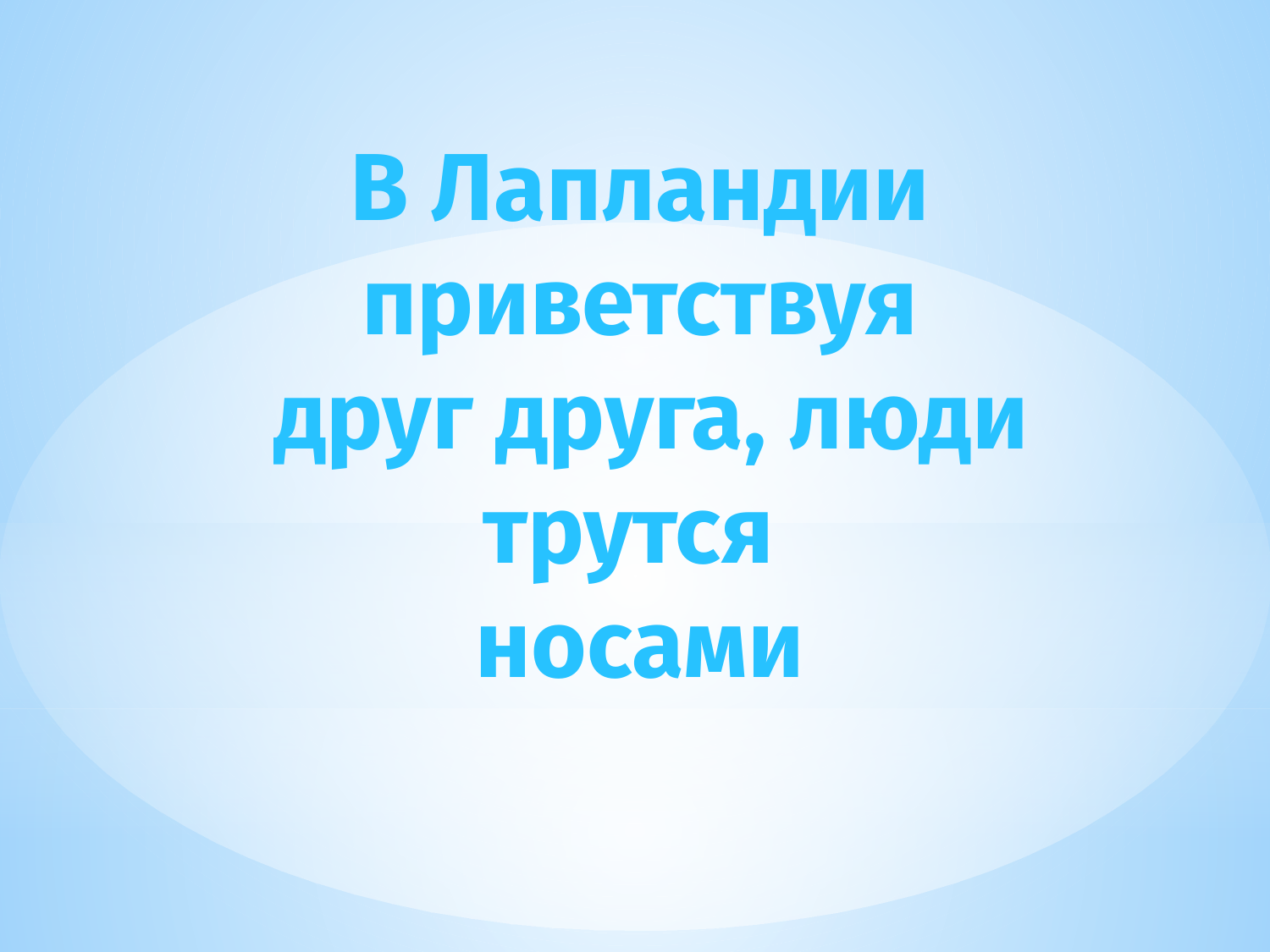

В Лапландии приветствуя
 друг друга, люди трутся
носами